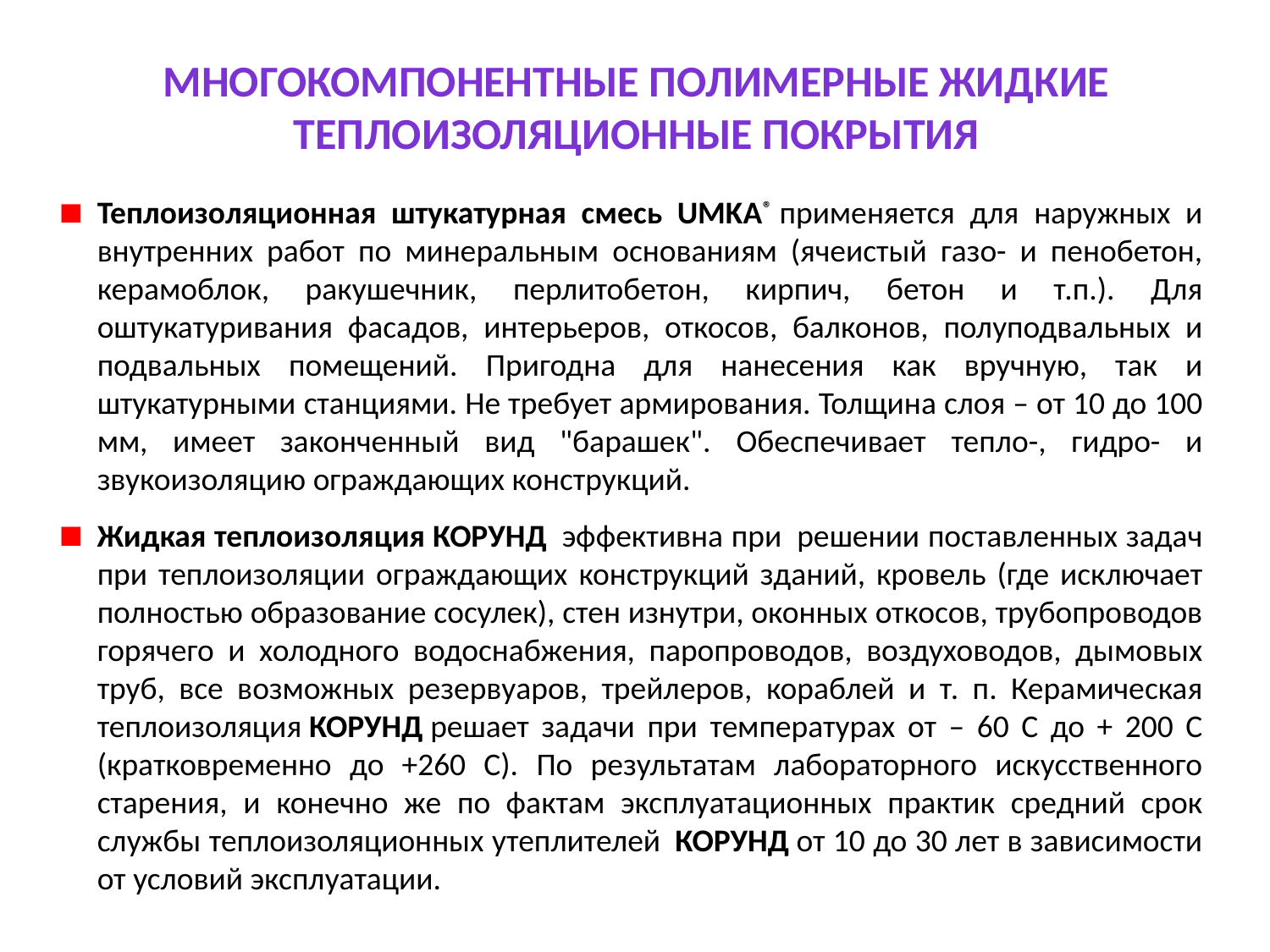

# Многокомпонентные полимерные жидкие теплоизоляционные покрытия
Теплоизоляционная штукатурная смесь UMKA® применяется для наружных и внутренних работ по минеральным основаниям (ячеистый газо- и пенобетон, керамоблок, ракушечник, перлитобетон, кирпич, бетон и т.п.). Для оштукатуривания фасадов, интерьеров, откосов, балконов, полуподвальных и подвальных помещений. Пригодна для нанесения как вручную, так и штукатурными станциями. Не требует армирования. Толщина слоя – от 10 до 100 мм, имеет законченный вид "барашек". Обеспечивает тепло-, гидро- и звукоизоляцию ограждающих конструкций.
Жидкая теплоизоляция КОРУНД  эффективна при  решении поставленных задач при теплоизоляции ограждающих конструкций зданий, кровель (где исключает полностью образование сосулек), стен изнутри, оконных откосов, трубопроводов горячего и холодного водоснабжения, паропроводов, воздуховодов, дымовых труб, все возможных резервуаров, трейлеров, кораблей и т. п. Керамическая теплоизоляция КОРУНД решает задачи при температурах от – 60 С до + 200 С (кратковременно до +260 С). По результатам лабораторного искусственного старения, и конечно же по фактам эксплуатационных практик средний срок службы теплоизоляционных утеплителей  КОРУНД от 10 до 30 лет в зависимости от условий эксплуатации.